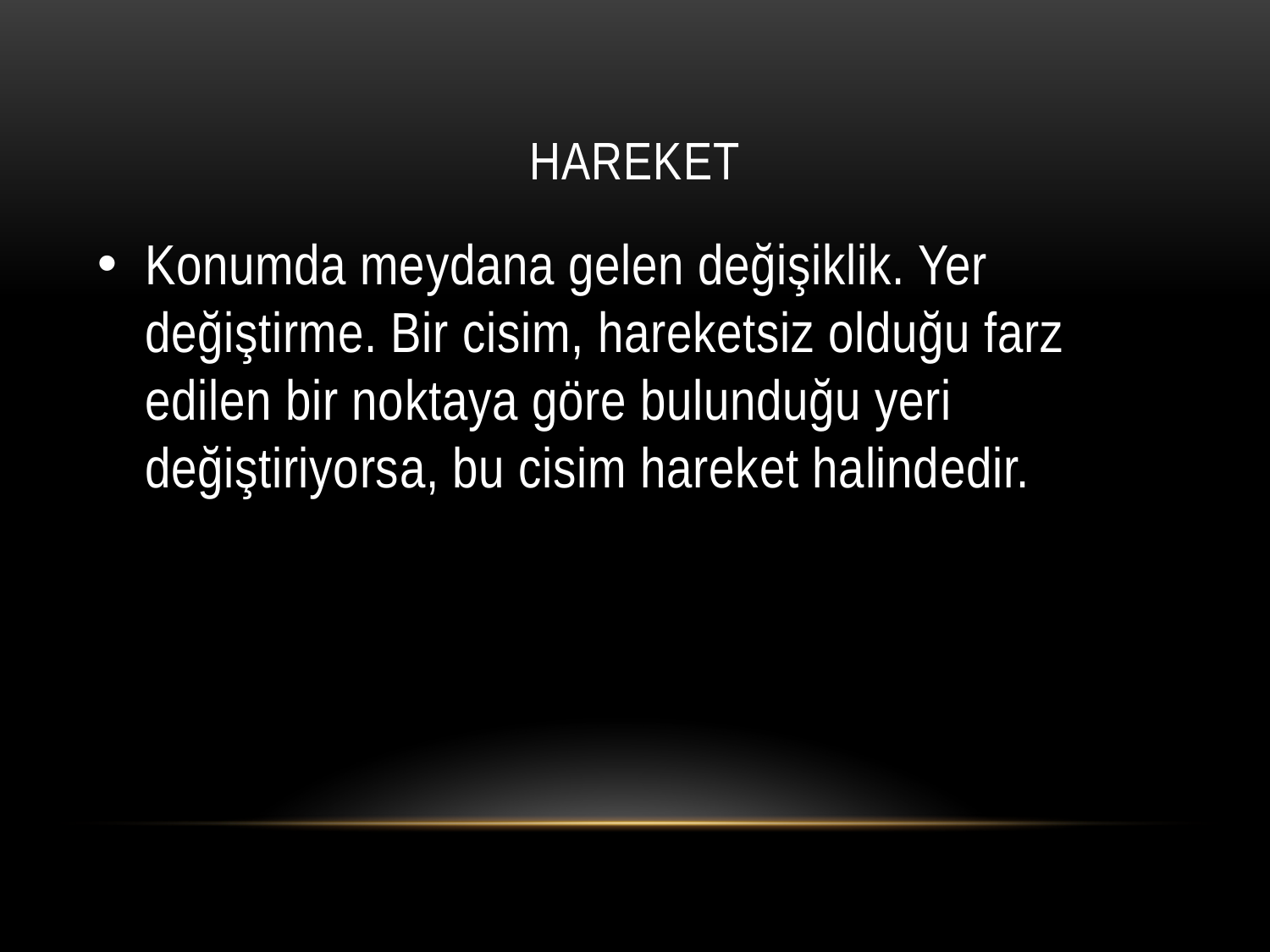

# HAREKET
Konumda meydana gelen değişiklik. Yer değiştirme. Bir cisim, hareketsiz olduğu farz edilen bir noktaya göre bulunduğu yeri değiştiriyorsa, bu cisim hareket halindedir.